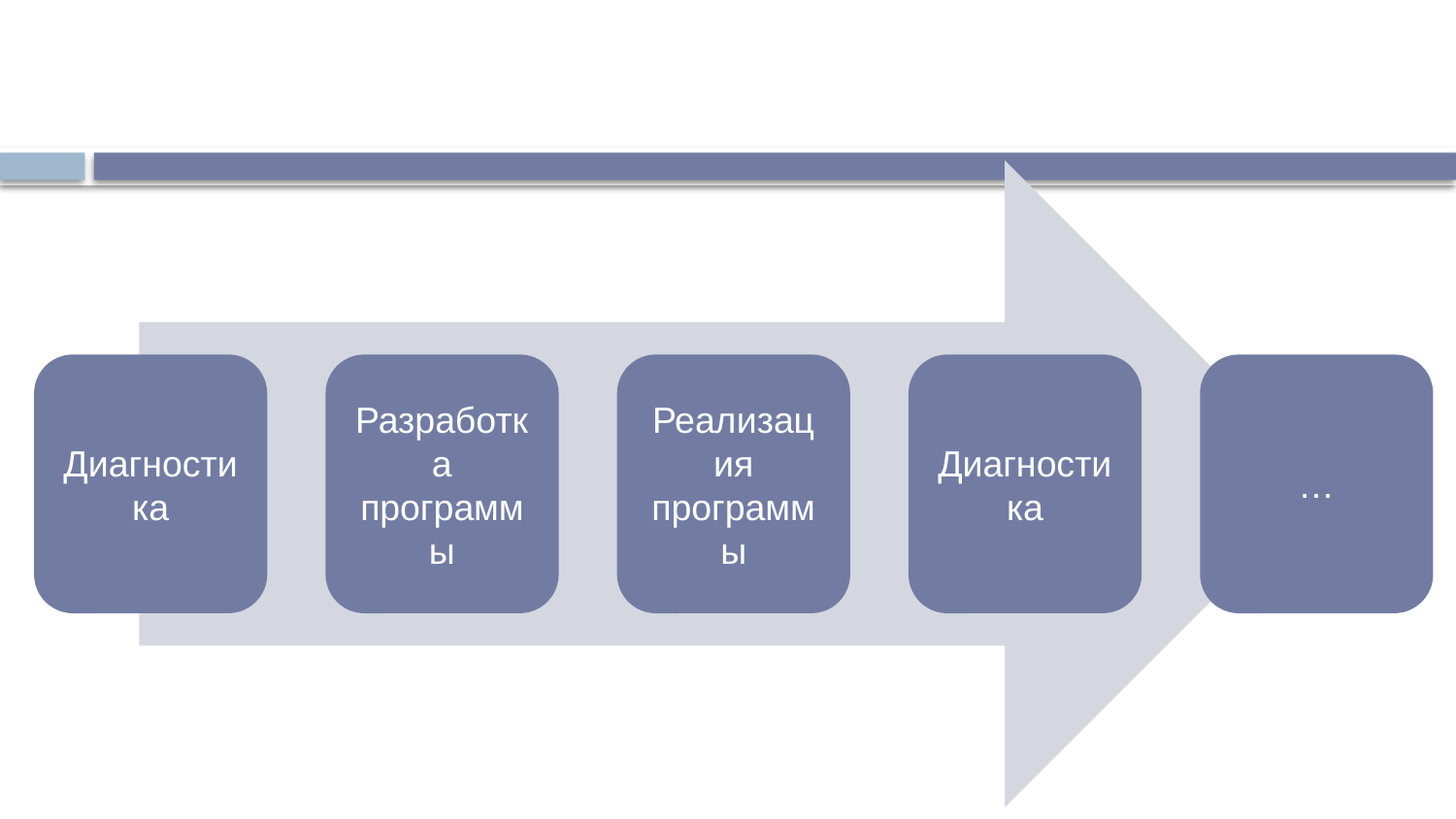

Диагностика
Разработка программы
Реализация программы
Диагностика
…